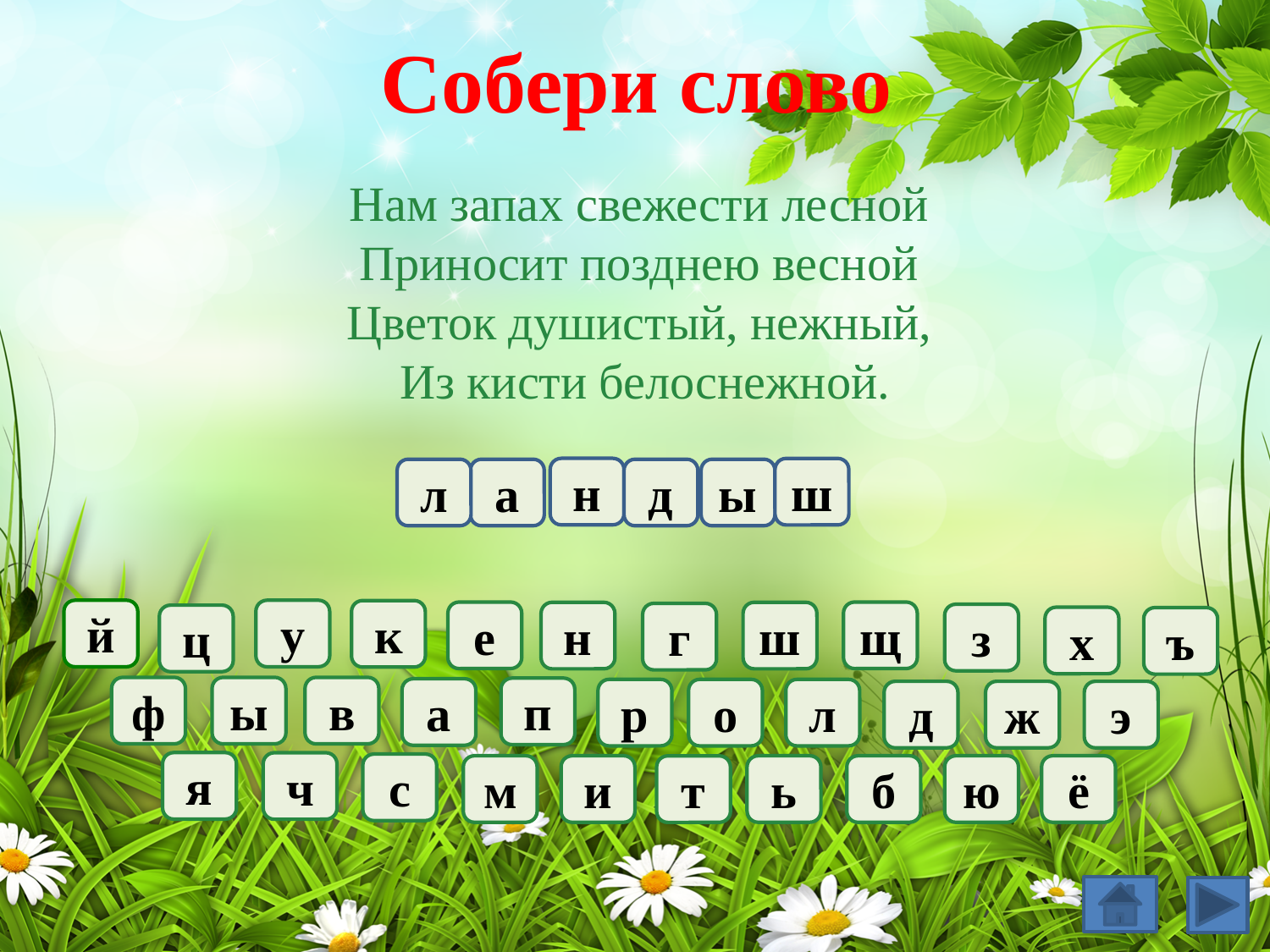

# Собери слово
Нам запах свежести лесной 
Приносит позднею весной 
Цветок душистый, нежный, 
Из кисти белоснежной.
н
ш
л
а
д
ы
й
у
к
щ
е
н
ш
г
з
ц
х
ъ
ф
ы
в
п
а
р
о
л
д
ж
э
я
ч
с
м
и
ь
б
ю
ё
т